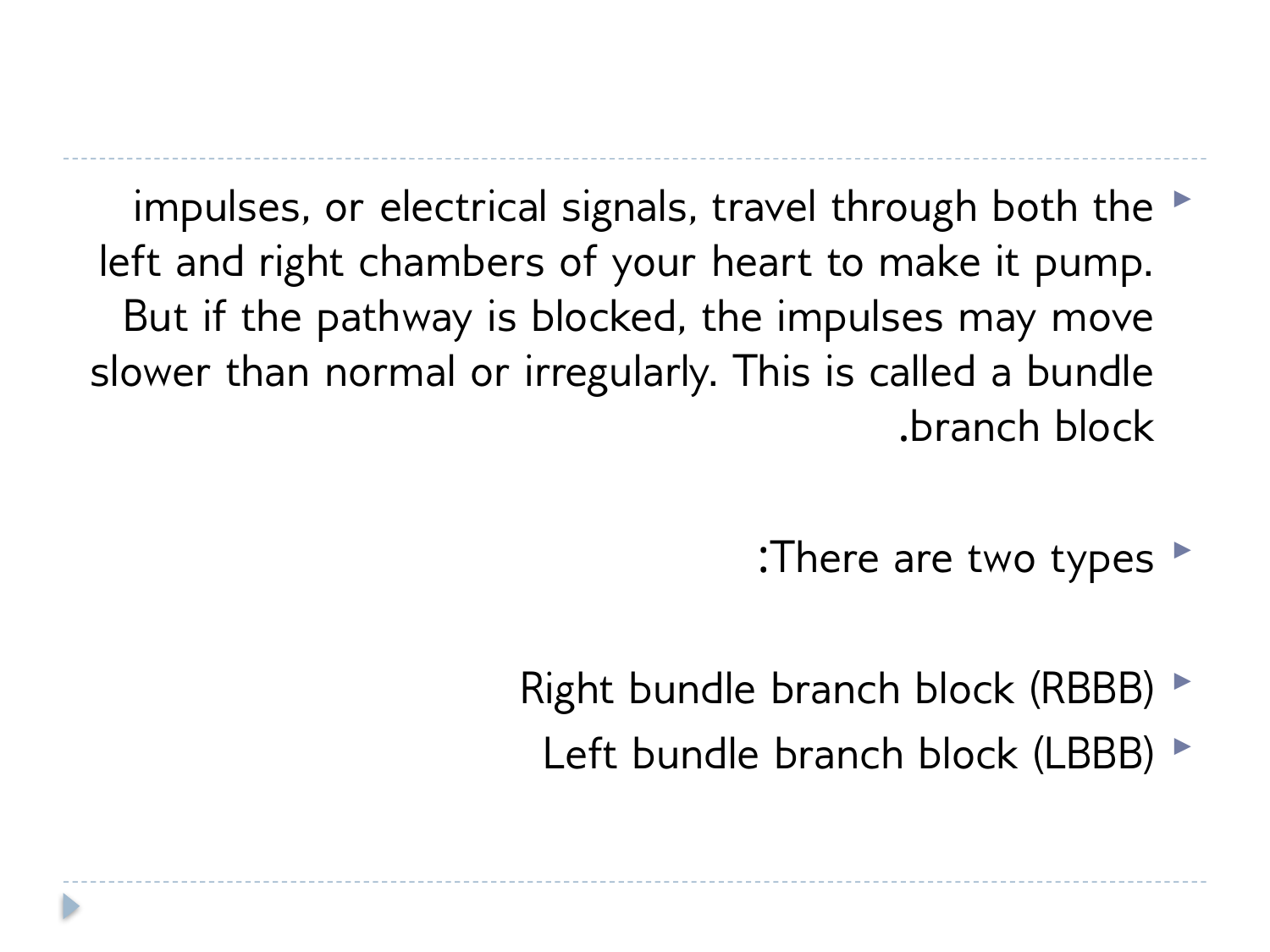

#
impulses, or electrical signals, travel through both the left and right chambers of your heart to make it pump. But if the pathway is blocked, the impulses may move slower than normal or irregularly. This is called a bundle branch block.

There are two types:

Right bundle branch block (RBBB)
Left bundle branch block (LBBB)